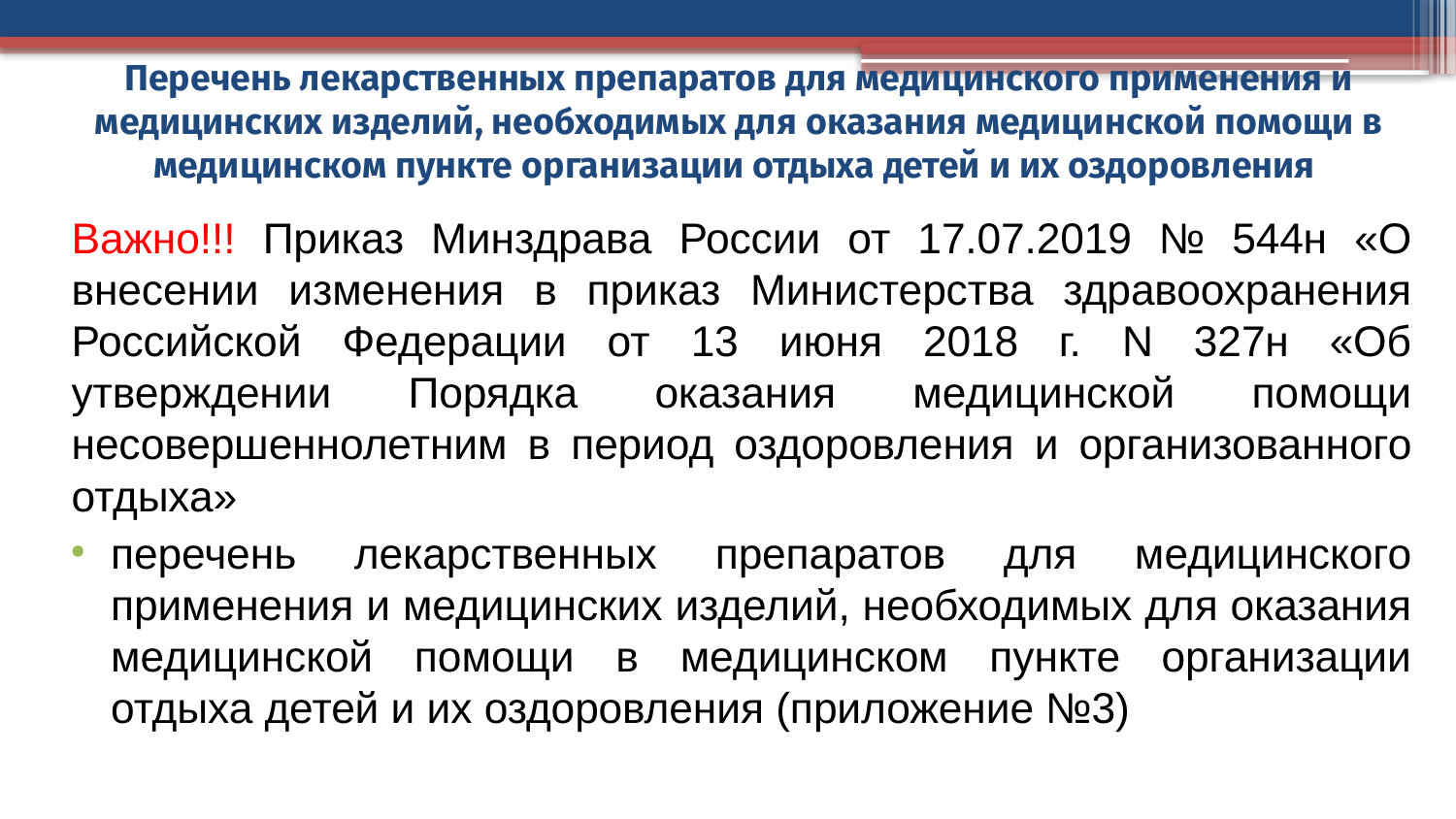

# Перечень лекарственных препаратов для медицинского применения и медицинских изделий, необходимых для оказания медицинской помощи в медицинском пункте организации отдыха детей и их оздоровления
Важно!!! Приказ Минздрава России от 17.07.2019 № 544н «О внесении изменения в приказ Министерства здравоохранения Российской Федерации от 13 июня 2018 г. N 327н «Об утверждении Порядка оказания медицинской помощи несовершеннолетним в период оздоровления и организованного отдыха»
перечень лекарственных препаратов для медицинского применения и медицинских изделий, необходимых для оказания медицинской помощи в медицинском пункте организации отдыха детей и их оздоровления (приложение №3)